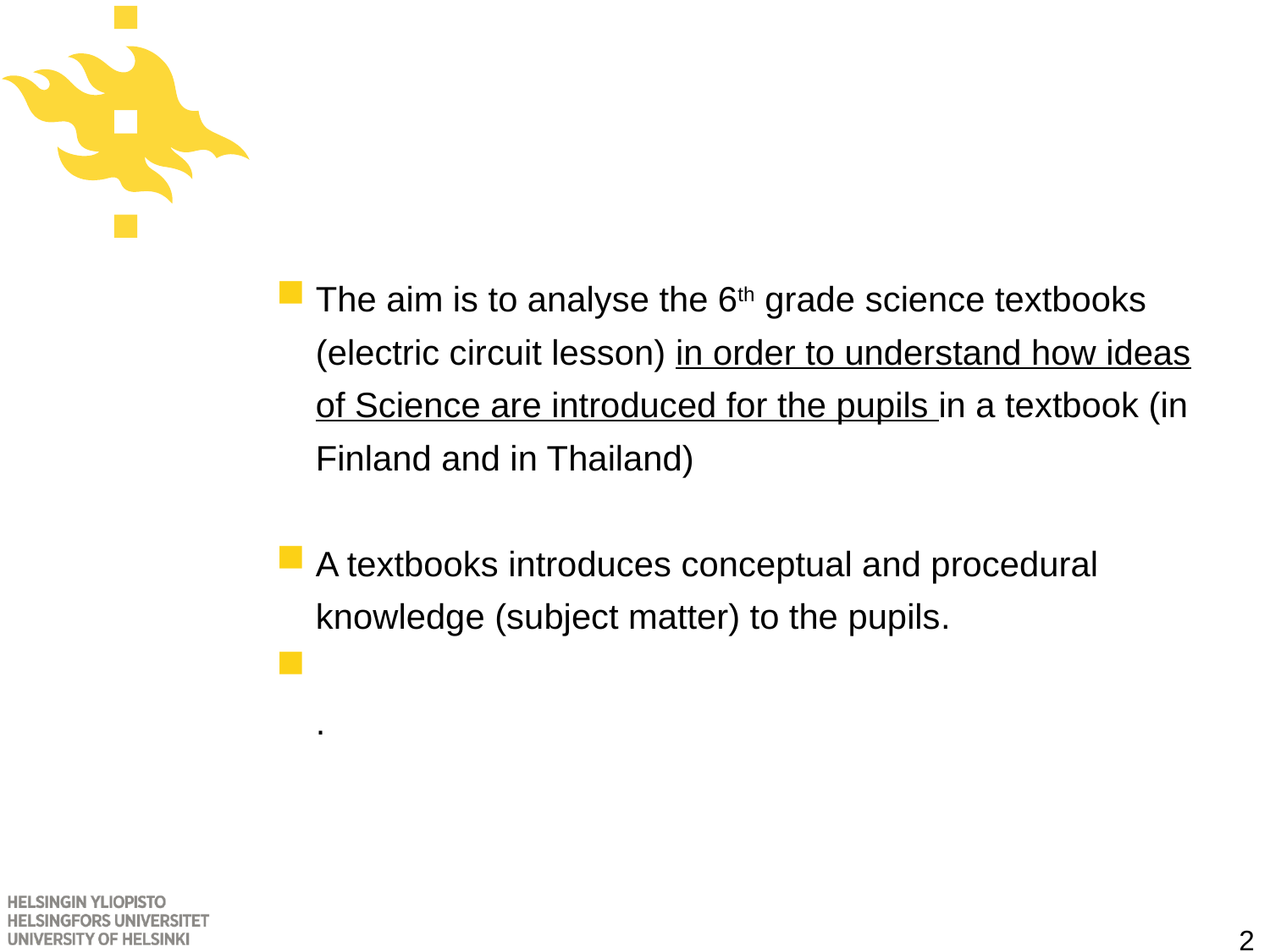

#
The aim is to analyse the 6th grade science textbooks (electric circuit lesson) in order to understand how ideas of Science are introduced for the pupils in a textbook (in Finland and in Thailand)
A textbooks introduces conceptual and procedural knowledge (subject matter) to the pupils.
.

2